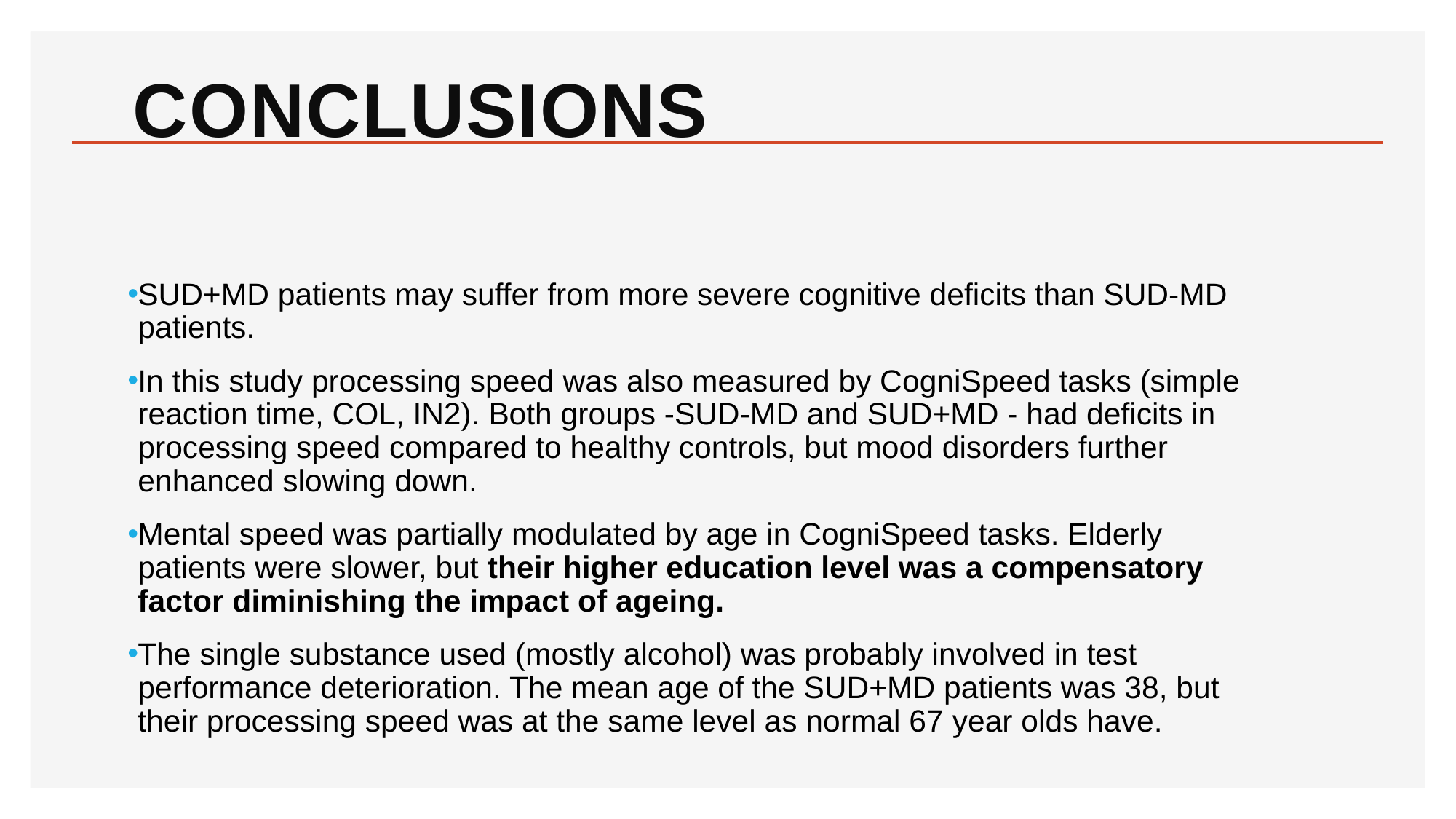

# Conclusions
SUD+MD patients may suffer from more severe cognitive deficits than SUD-MD patients.
In this study processing speed was also measured by CogniSpeed tasks (simple reaction time, COL, IN2). Both groups -SUD-MD and SUD+MD - had deficits in processing speed compared to healthy controls, but mood disorders further enhanced slowing down.
Mental speed was partially modulated by age in CogniSpeed tasks. Elderly patients were slower, but their higher education level was a compensatory factor diminishing the impact of ageing.
The single substance used (mostly alcohol) was probably involved in test performance deterioration. The mean age of the SUD+MD patients was 38, but their processing speed was at the same level as normal 67 year olds have.